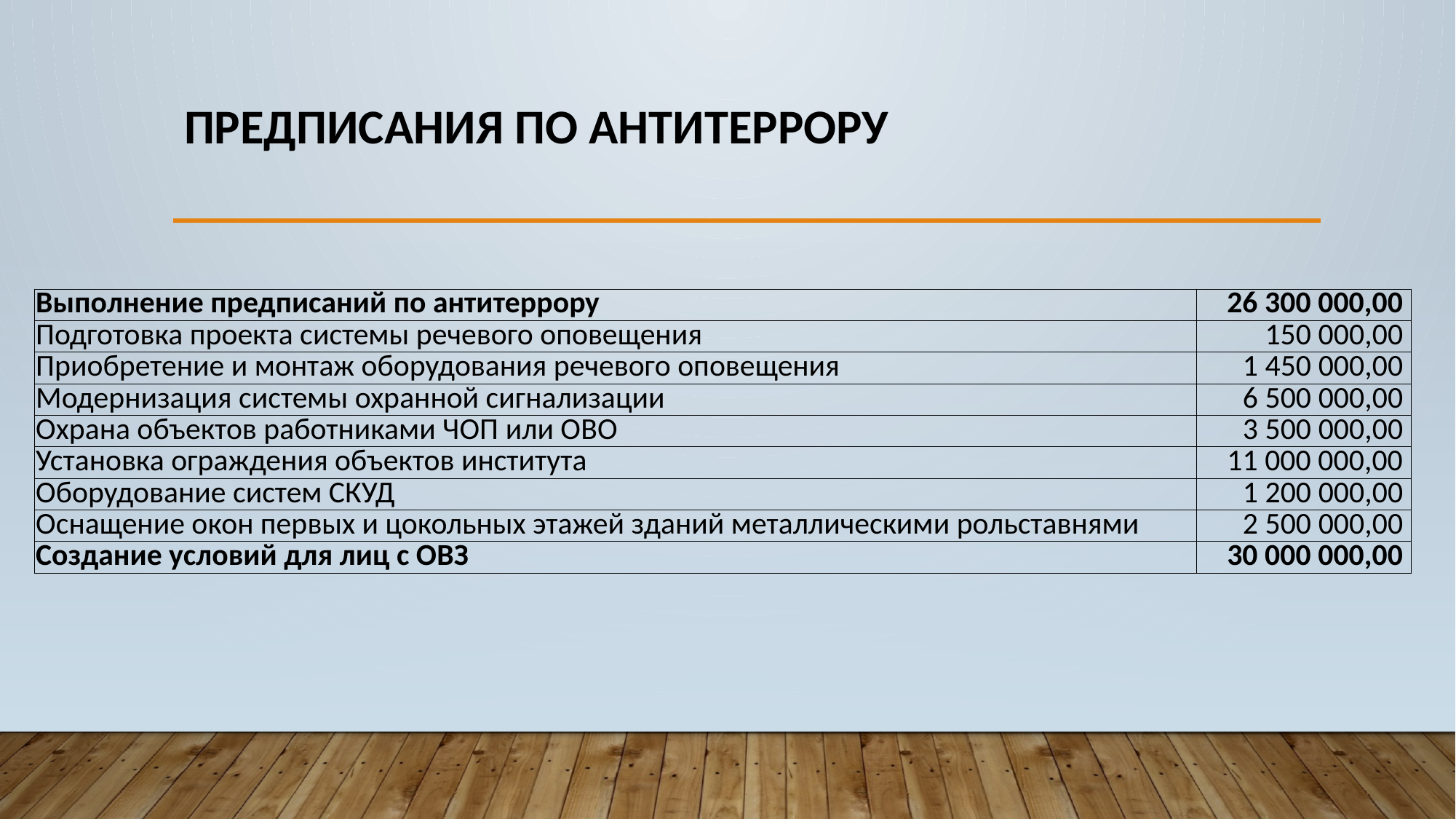

# Предписания по антитеррору
| Выполнение предписаний по антитеррору | 26 300 000,00 |
| --- | --- |
| Подготовка проекта системы речевого оповещения | 150 000,00 |
| Приобретение и монтаж оборудования речевого оповещения | 1 450 000,00 |
| Модернизация системы охранной сигнализации | 6 500 000,00 |
| Охрана объектов работниками ЧОП или ОВО | 3 500 000,00 |
| Установка ограждения объектов института | 11 000 000,00 |
| Оборудование систем СКУД | 1 200 000,00 |
| Оснащение окон первых и цокольных этажей зданий металлическими рольставнями | 2 500 000,00 |
| Создание условий для лиц с ОВЗ | 30 000 000,00 |